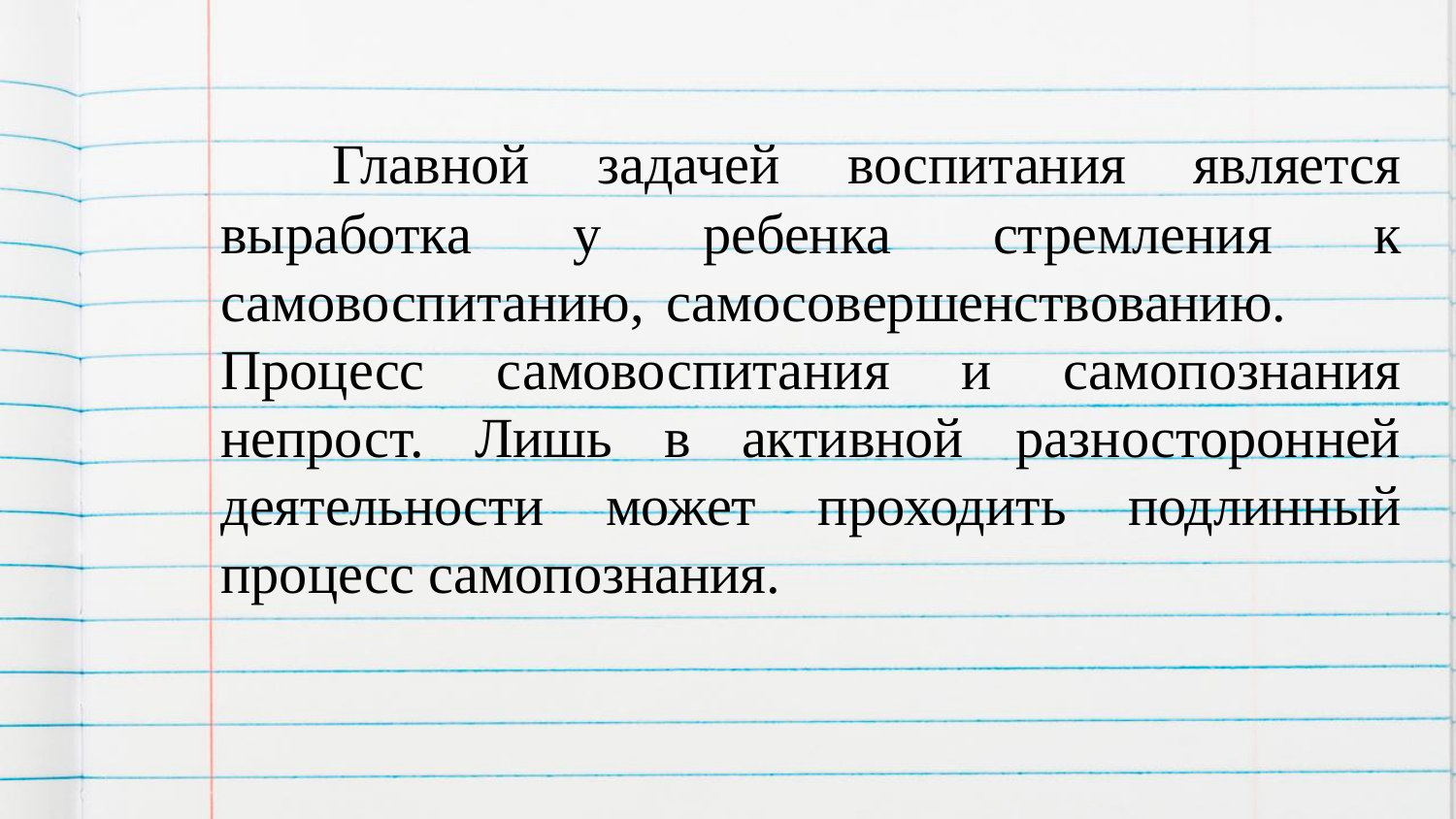

# Главной задачей воспитания является выработка у ребенка стремления к самовоспитанию, самосовершенствованию. 	Процесс самовоспитания и самопознания непрост. Лишь в активной разносторонней деятельности может проходить подлинный процесс самопознания.